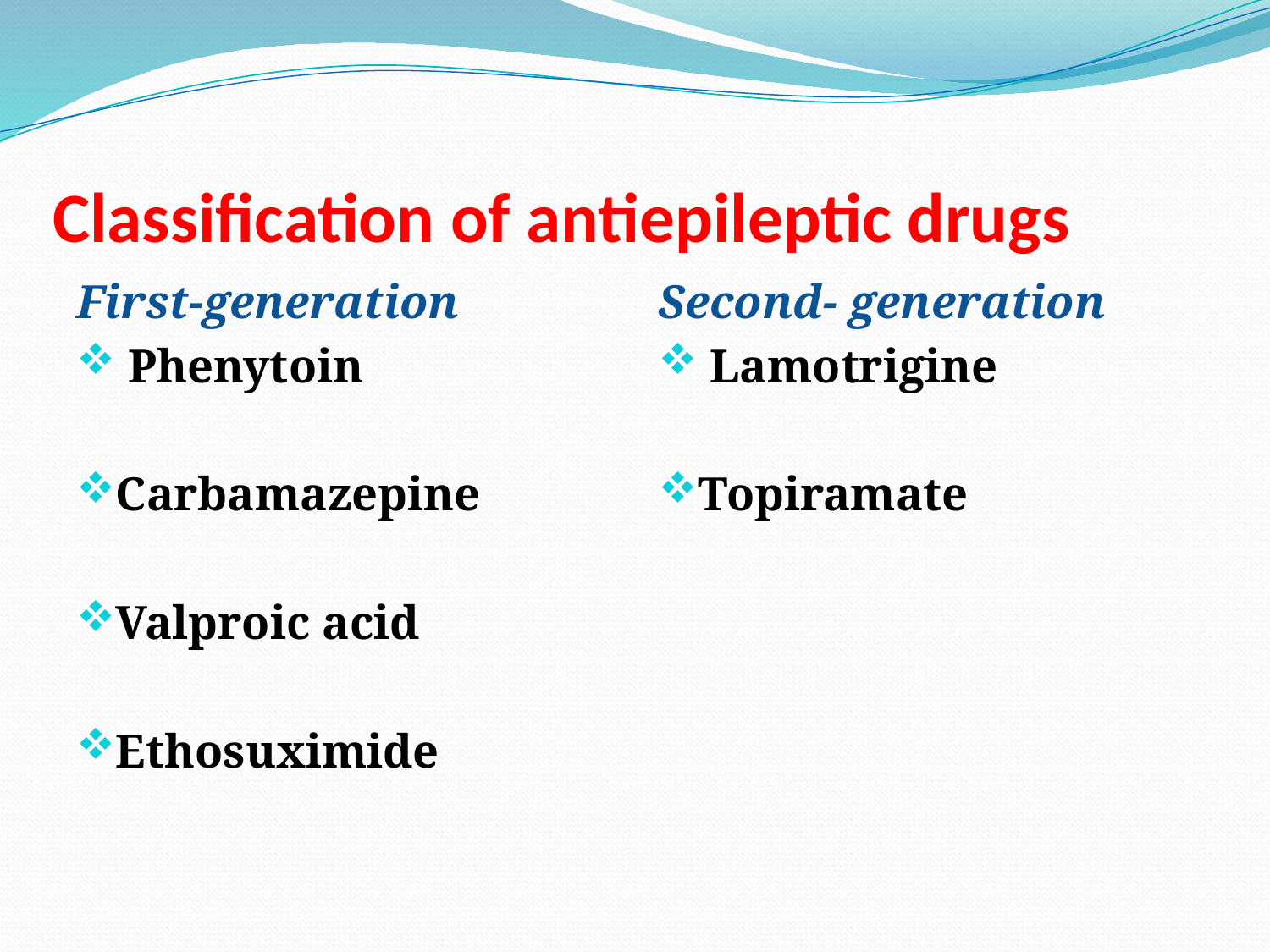

# Classification of antiepileptic drugs
First-generation
 Phenytoin

Carbamazepine

Valproic acid

Ethosuximide

Second- generation
 Lamotrigine

Topiramate